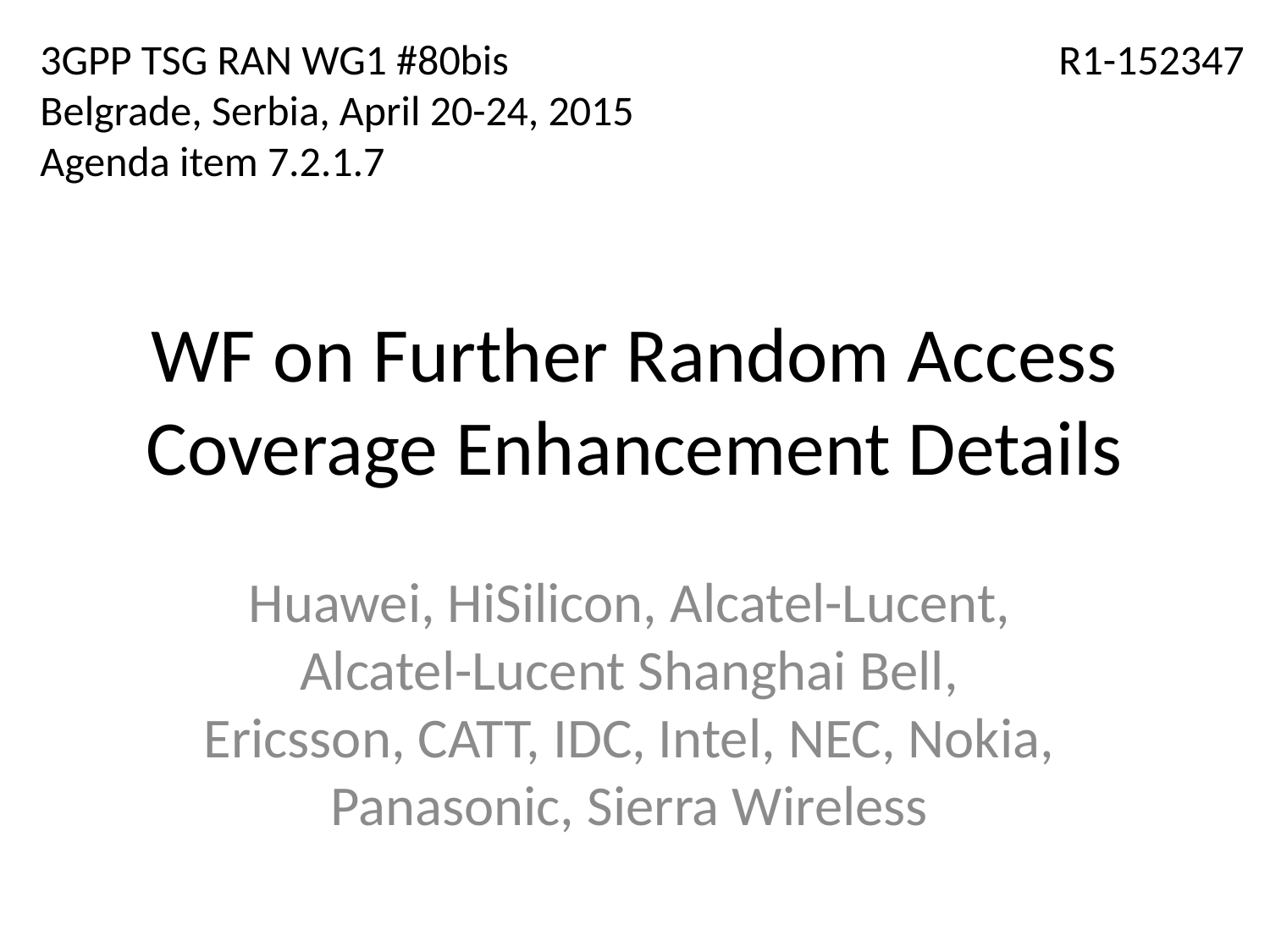

3GPP TSG RAN WG1 #80bis
Belgrade, Serbia, April 20-24, 2015
Agenda item 7.2.1.7
R1-152347
# WF on Further Random Access Coverage Enhancement Details
Huawei, HiSilicon, Alcatel-Lucent, Alcatel-Lucent Shanghai Bell, Ericsson, CATT, IDC, Intel, NEC, Nokia, Panasonic, Sierra Wireless